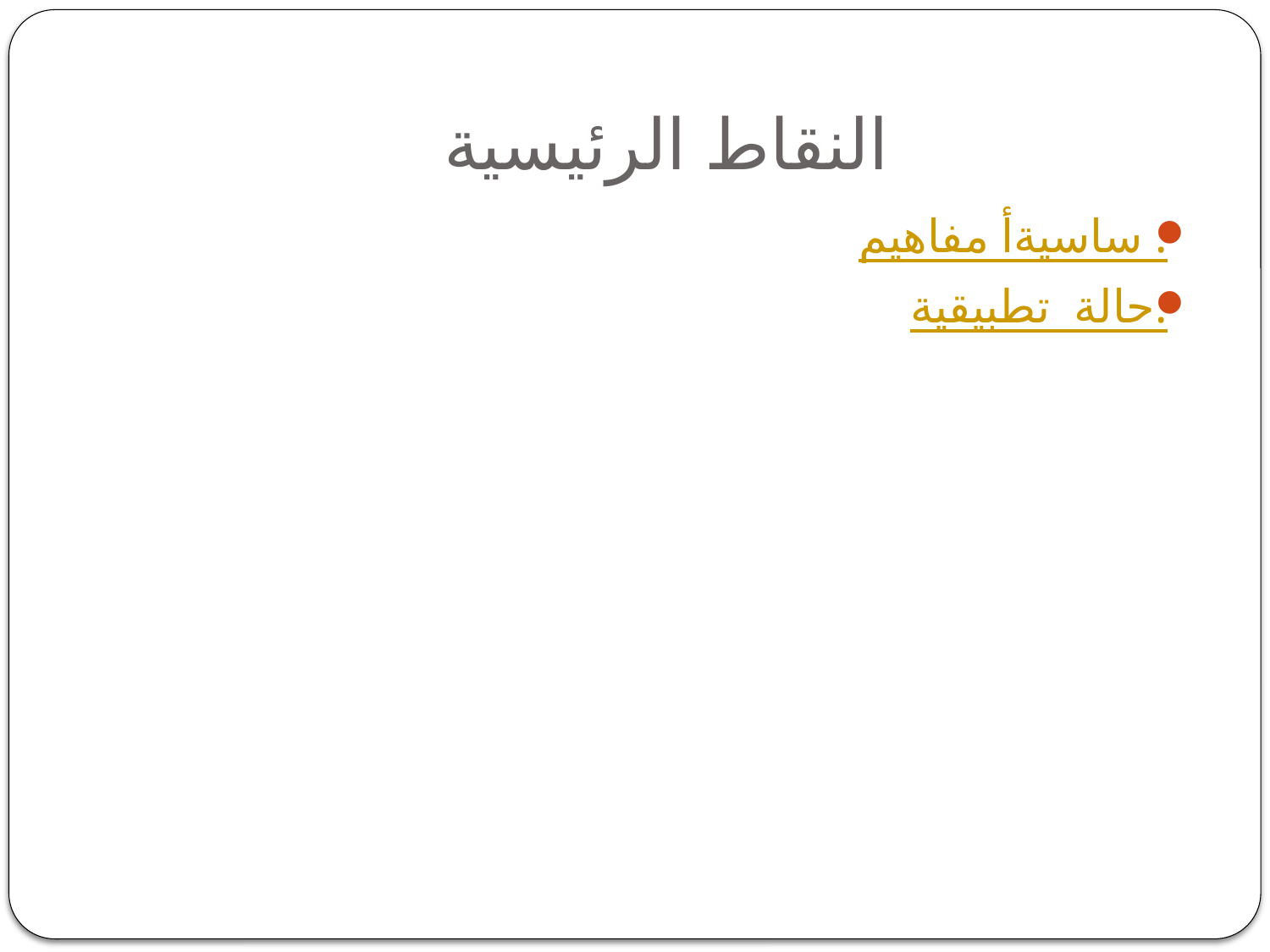

# النقاط الرئيسية
مفاهيم أساسية.
حالة تطبيقية.